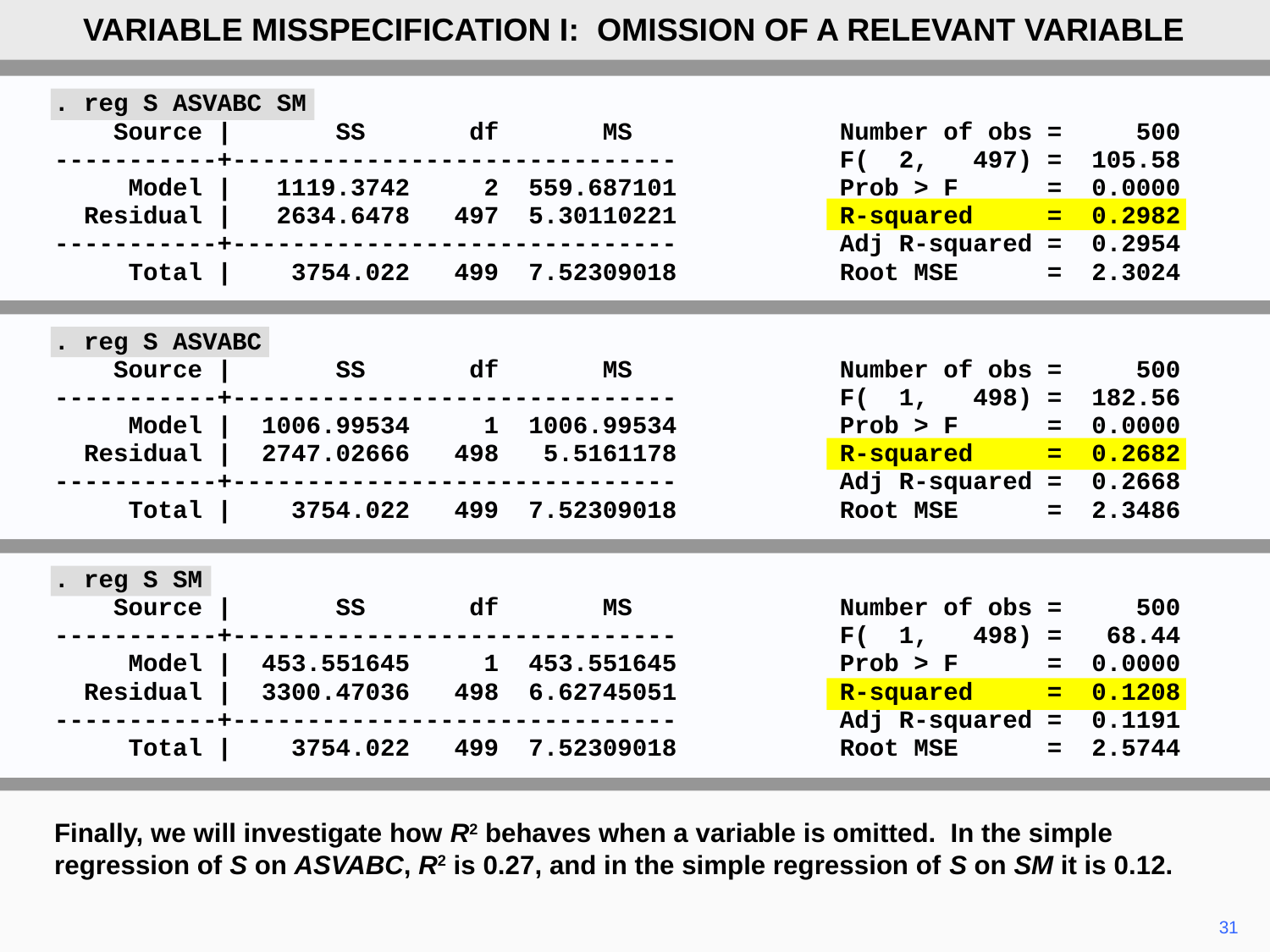

VARIABLE MISSPECIFICATION I:  OMISSION OF A RELEVANT VARIABLE

. reg S ASVABC SM
    Source |       SS       df       MS              Number of obs =     500
-----------+------------------------------           F(  2,   497) =  105.58
     Model |   1119.3742     2  559.687101           Prob > F      =  0.0000
  Residual |   2634.6478   497  5.30110221           R-squared     =  0.2982
-----------+------------------------------           Adj R-squared =  0.2954
     Total |    3754.022   499  7.52309018           Root MSE      =  2.3024

. reg S ASVABC
    Source |       SS       df       MS              Number of obs =     500
-----------+------------------------------           F(  1,   498) =  182.56
     Model |  1006.99534     1  1006.99534           Prob > F      =  0.0000
  Residual |  2747.02666   498   5.5161178           R-squared     =  0.2682
-----------+------------------------------           Adj R-squared =  0.2668
     Total |    3754.022   499  7.52309018           Root MSE      =  2.3486

. reg S SM
    Source |       SS       df       MS              Number of obs =     500
-----------+------------------------------           F(  1,   498) =   68.44
     Model |  453.551645     1  453.551645           Prob > F      =  0.0000
  Residual |  3300.47036   498  6.62745051           R-squared     =  0.1208
-----------+------------------------------           Adj R-squared =  0.1191
     Total |    3754.022   499  7.52309018           Root MSE      =  2.5744

Finally, we will investigate how R2 behaves when a variable is omitted.  In the simple regression of S on ASVABC, R2 is 0.27, and in the simple regression of S on SM it is 0.12.
31